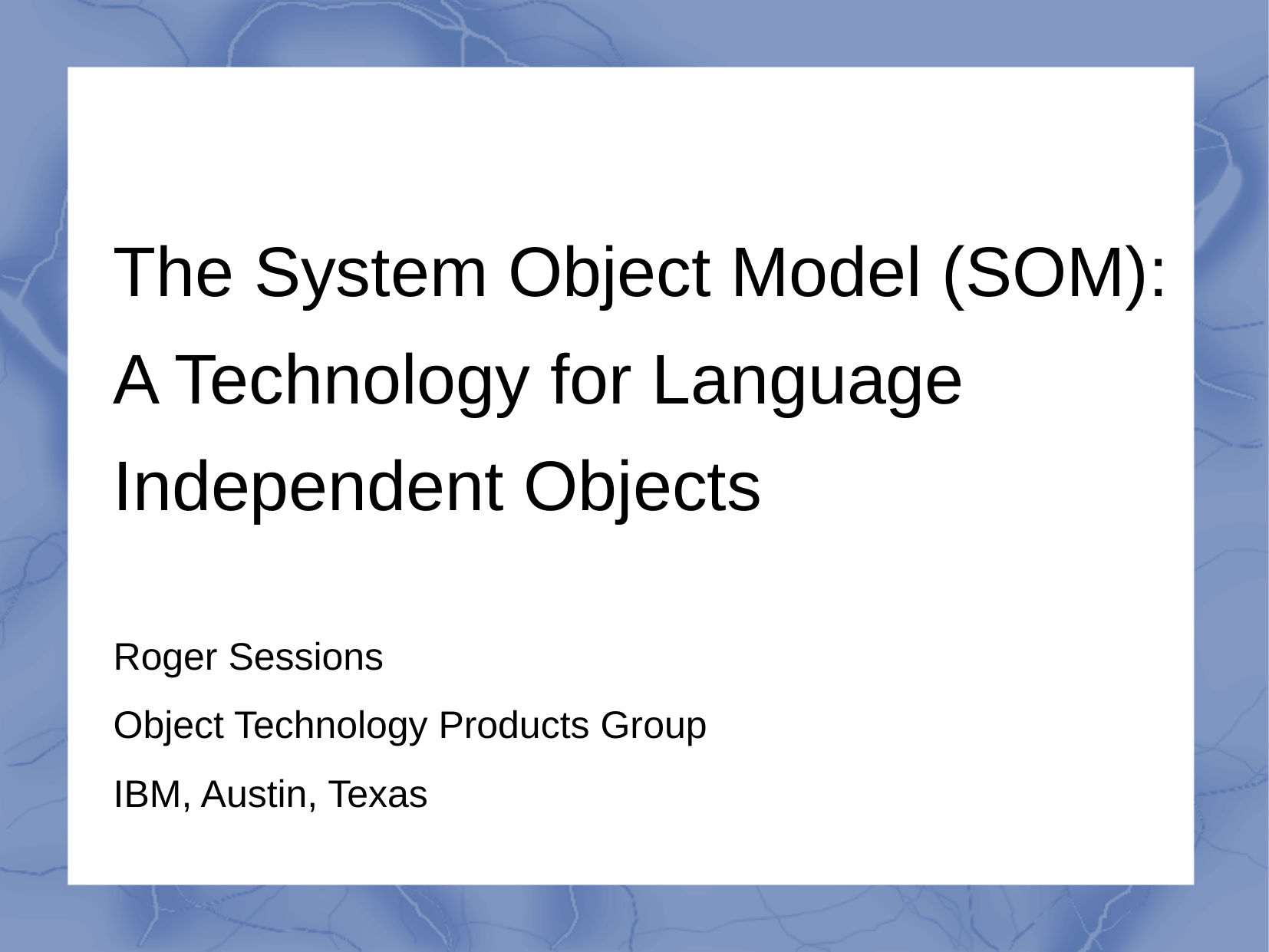

The System Object Model (SOM):
A Technology for Language
Independent Objects

Roger Sessions
Object Technology Products Group
IBM, Austin, Texas